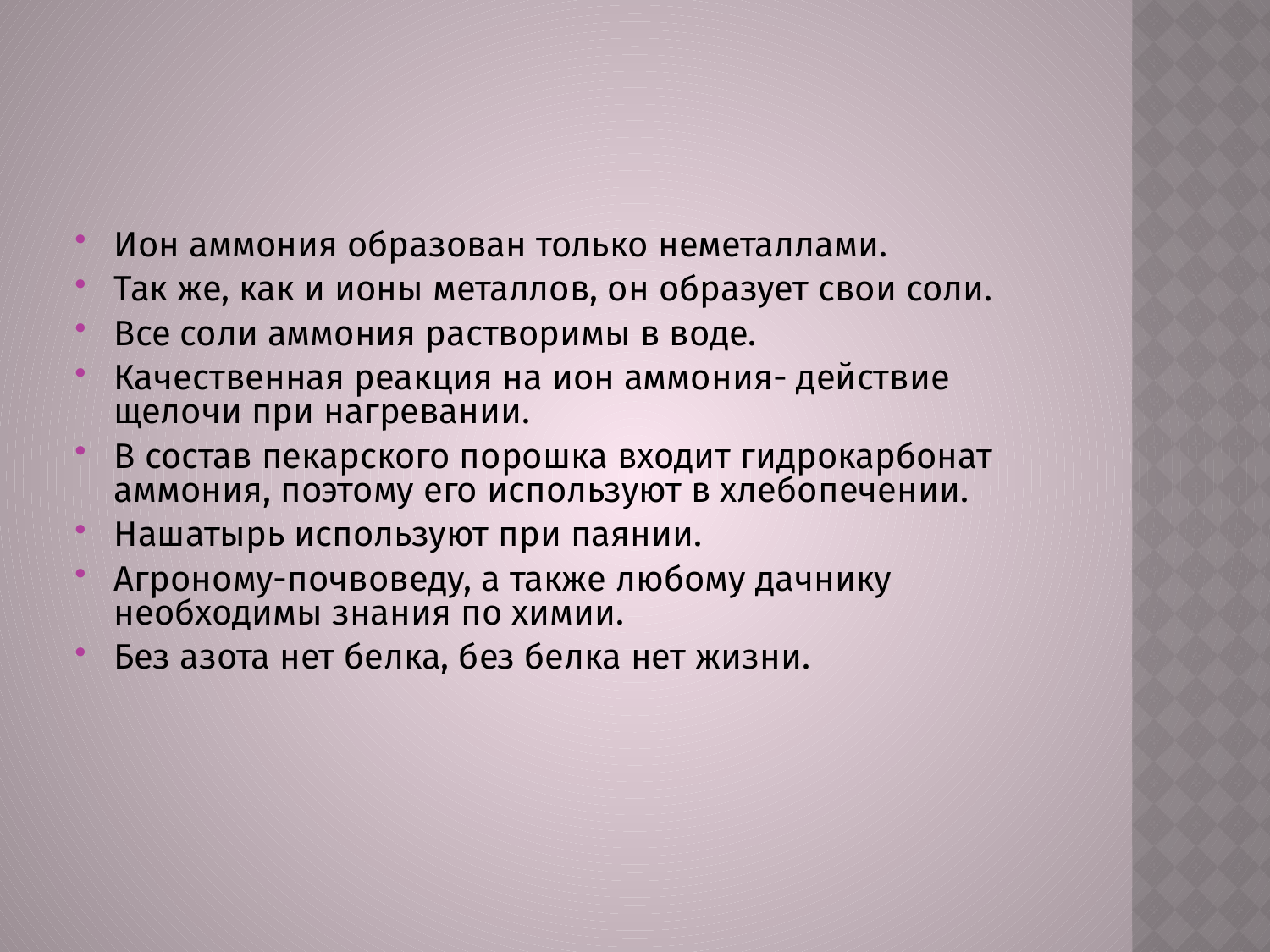

#
Ион аммония образован только неметаллами.
Так же, как и ионы металлов, он образует свои соли.
Все соли аммония растворимы в воде.
Качественная реакция на ион аммония- действие щелочи при нагревании.
В состав пекарского порошка входит гидрокарбонат аммония, поэтому его используют в хлебопечении.
Нашатырь используют при паянии.
Агроному-почвоведу, а также любому дачнику необходимы знания по химии.
Без азота нет белка, без белка нет жизни.